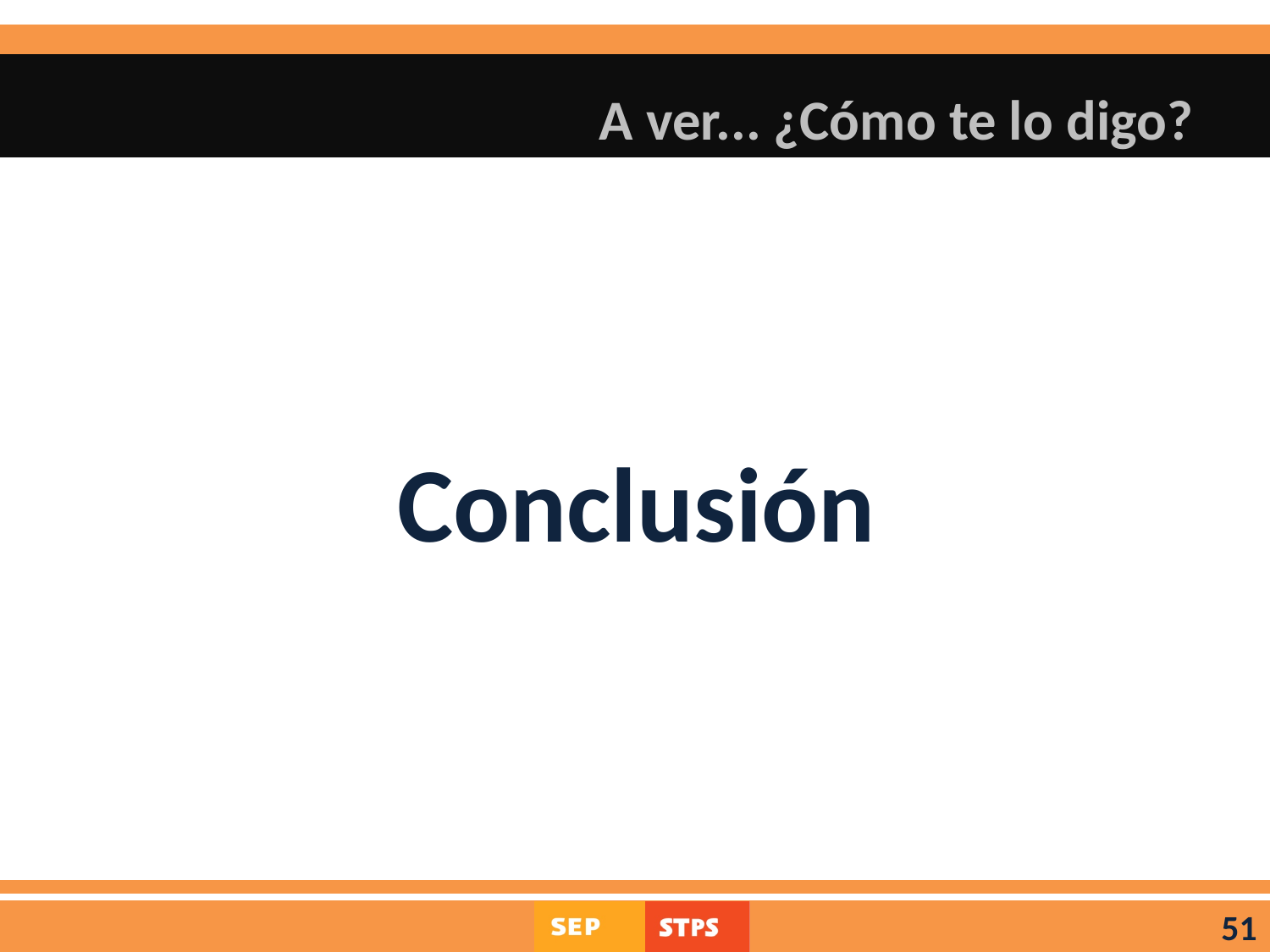

# A ver... ¿Cómo te lo digo?
Conclusión

51